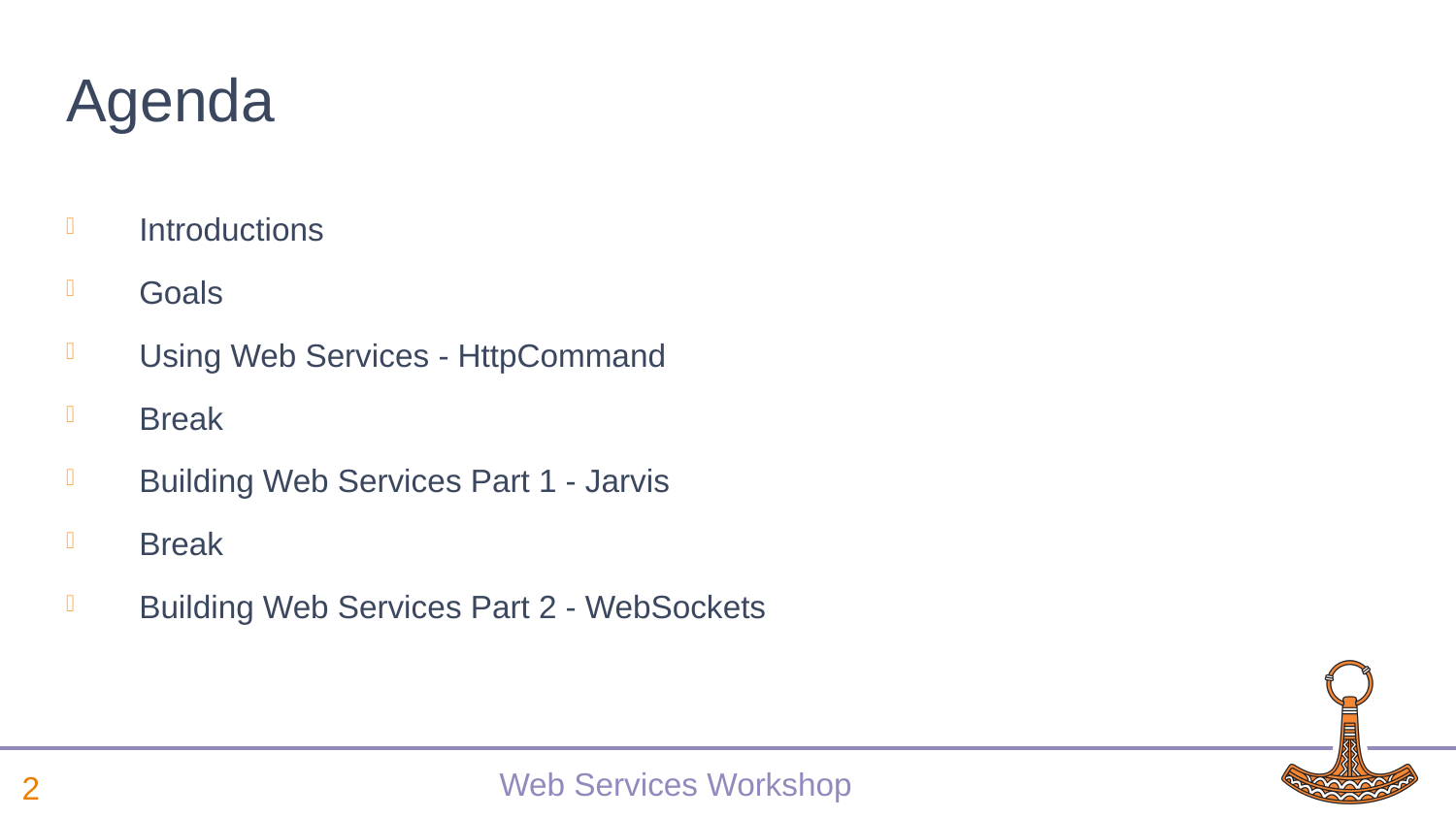

# Agenda
Introductions
Goals
Using Web Services - HttpCommand
Break
Building Web Services Part 1 - Jarvis
Break
Building Web Services Part 2 - WebSockets